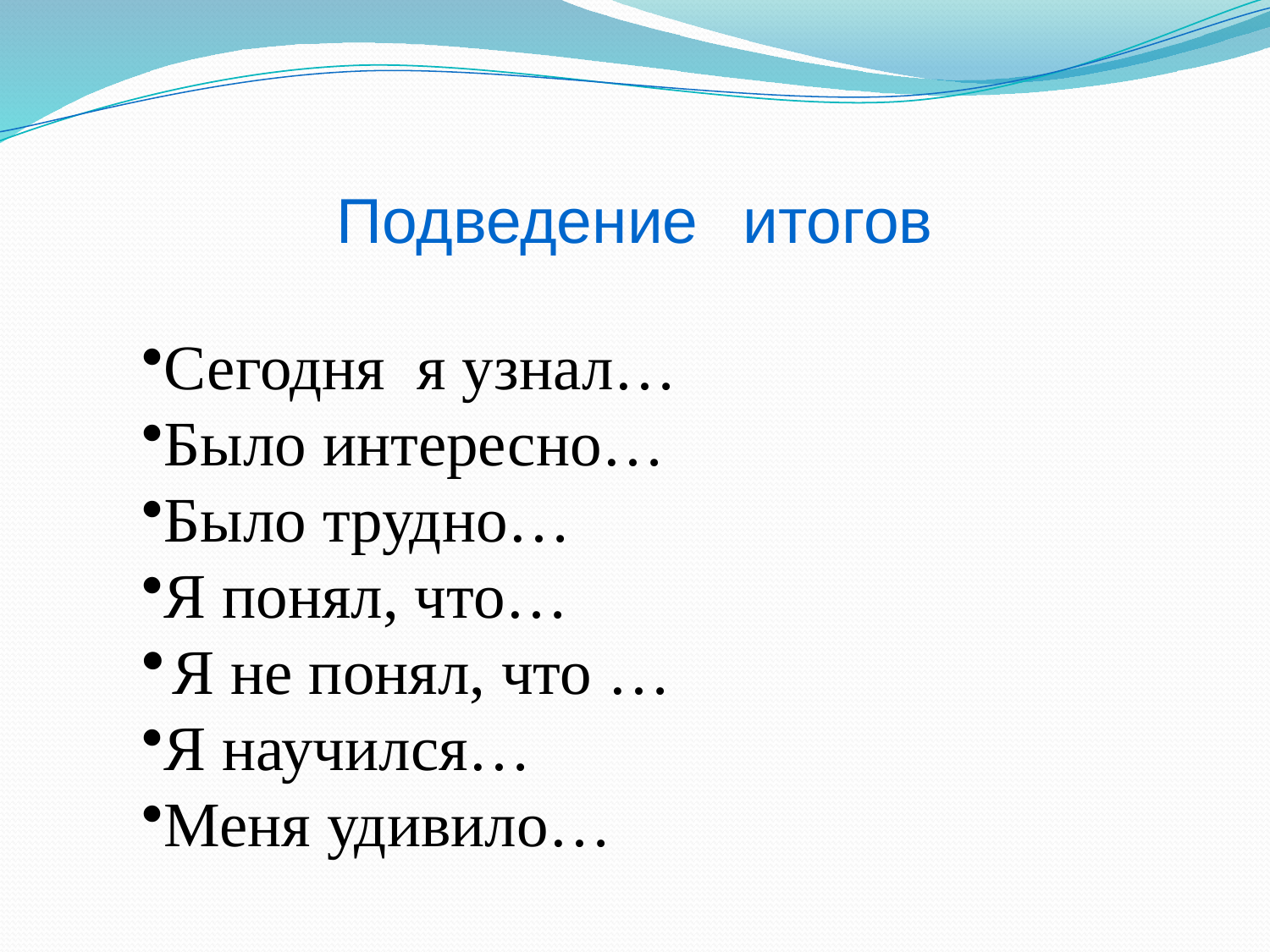

# Подведение   итогов
Сегодня  я узнал…
Было интересно…
Было трудно…
Я понял, что…
 Я не понял, что …
Я научился…
Меня удивило…